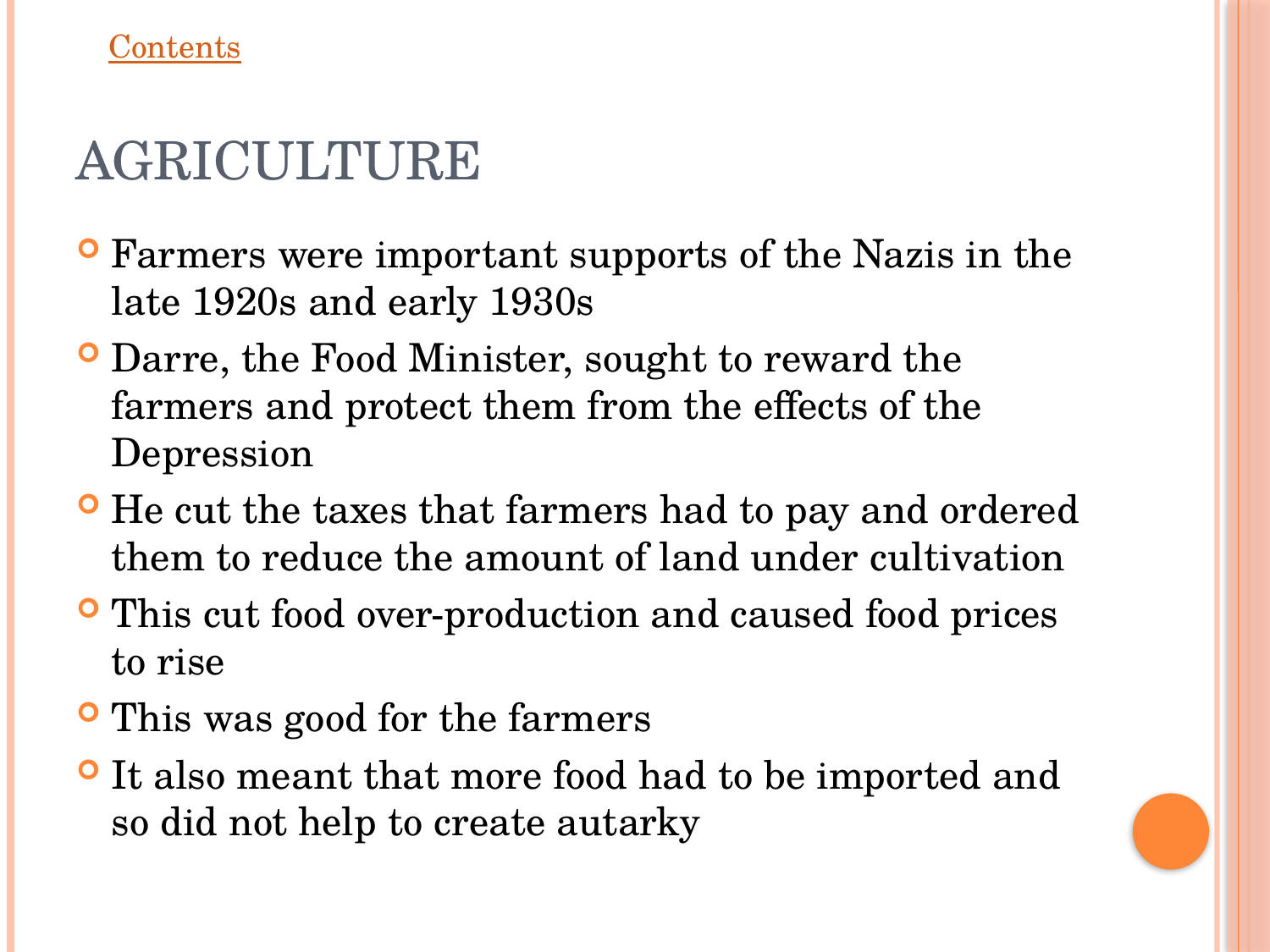

# Agriculture
Farmers were important supports of the Nazis in the late 1920s and early 1930s
Darre, the Food Minister, sought to reward the farmers and protect them from the effects of the Depression
He cut the taxes that farmers had to pay and ordered them to reduce the amount of land under cultivation
This cut food over-production and caused food prices to rise
This was good for the farmers
It also meant that more food had to be imported and so did not help to create autarky